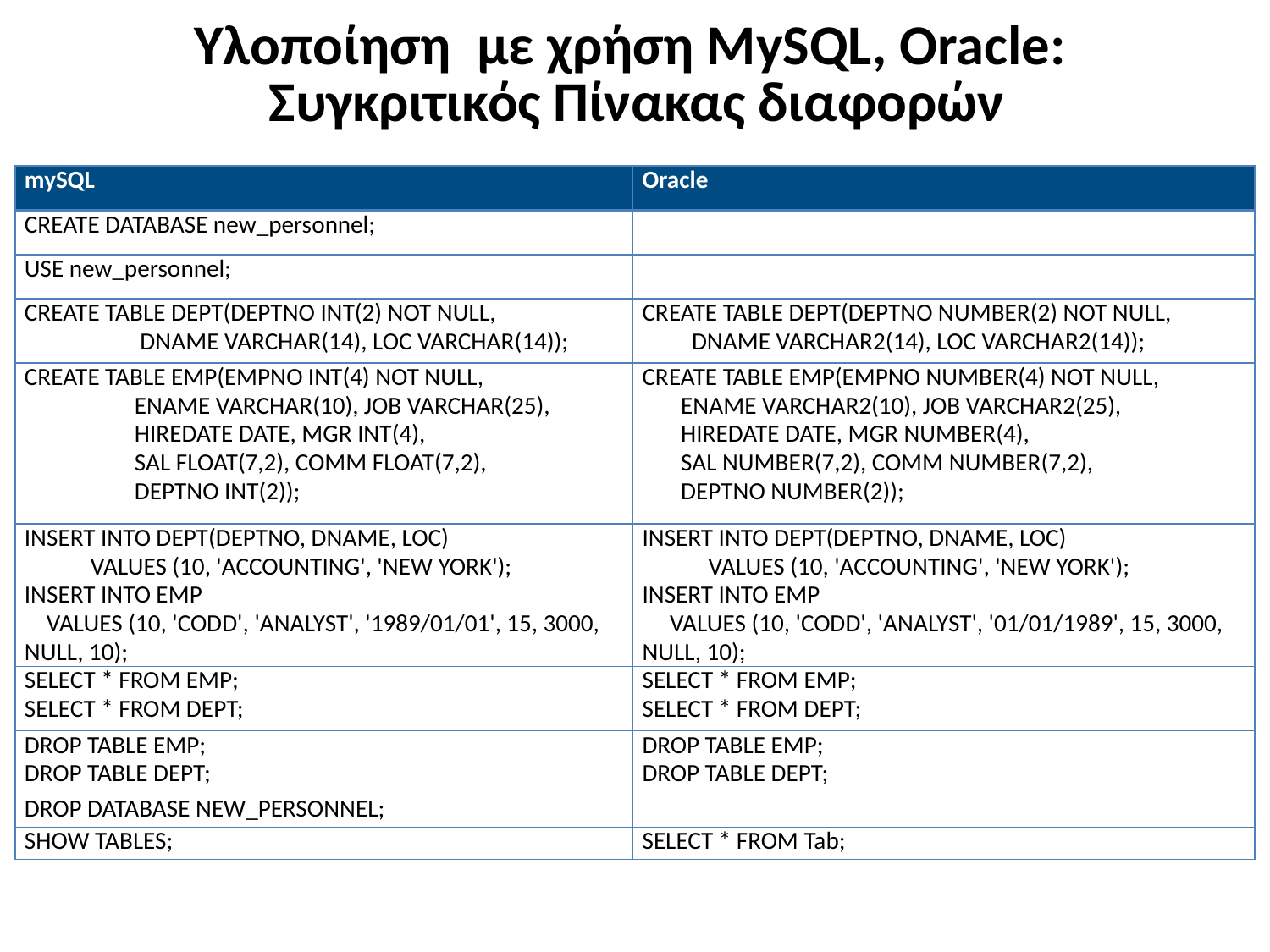

# Υλοποίηση  με χρήση MySQL, Oracle: Συγκριτικός Πίνακας διαφορών
| mySQL | Oracle |
| --- | --- |
| CREATE DATABASE new\_personnel; |  |
| USE new\_personnel; |  |
| CREATE TABLE DEPT(DEPTNO INT(2) NOT NULL, DNAME VARCHAR(14), LOC VARCHAR(14)); | CREATE TABLE DEPT(DEPTNO NUMBER(2) NOT NULL, DNAME VARCHAR2(14), LOC VARCHAR2(14)); |
| CREATE TABLE EMP(EMPNO INT(4) NOT NULL, ENAME VARCHAR(10), JOB VARCHAR(25), HIREDATE DATE, MGR INT(4), SAL FLOAT(7,2), COMM FLOAT(7,2), DEPTNO INT(2)); | CREATE TABLE EMP(EMPNO NUMBER(4) NOT NULL, ENAME VARCHAR2(10), JOB VARCHAR2(25), HIREDATE DATE, MGR NUMBER(4), SAL NUMBER(7,2), COMM NUMBER(7,2), DEPTNO NUMBER(2)); |
| INSERT INTO DEPT(DEPTNO, DNAME, LOC) VALUES (10, 'ACCOUNTING', 'NEW YORK'); INSERT INTO EMP VALUES (10, 'CODD', 'ANALYST', '1989/01/01', 15, 3000, NULL, 10); | INSERT INTO DEPT(DEPTNO, DNAME, LOC) VALUES (10, 'ACCOUNTING', 'NEW YORK'); INSERT INTO EMP VALUES (10, 'CODD', 'ANALYST', '01/01/1989', 15, 3000, NULL, 10); |
| SELECT \* FROM EMP; SELECT \* FROM DEPT; | SELECT \* FROM EMP; SELECT \* FROM DEPT; |
| DROP TABLE EMP; DROP TABLE DEPT; | DROP TABLE EMP; DROP TABLE DEPT; |
| DROP DATABASE NEW\_PERSONNEL; |  |
| SHOW TABLES; | SELECT \* FROM Tab; |